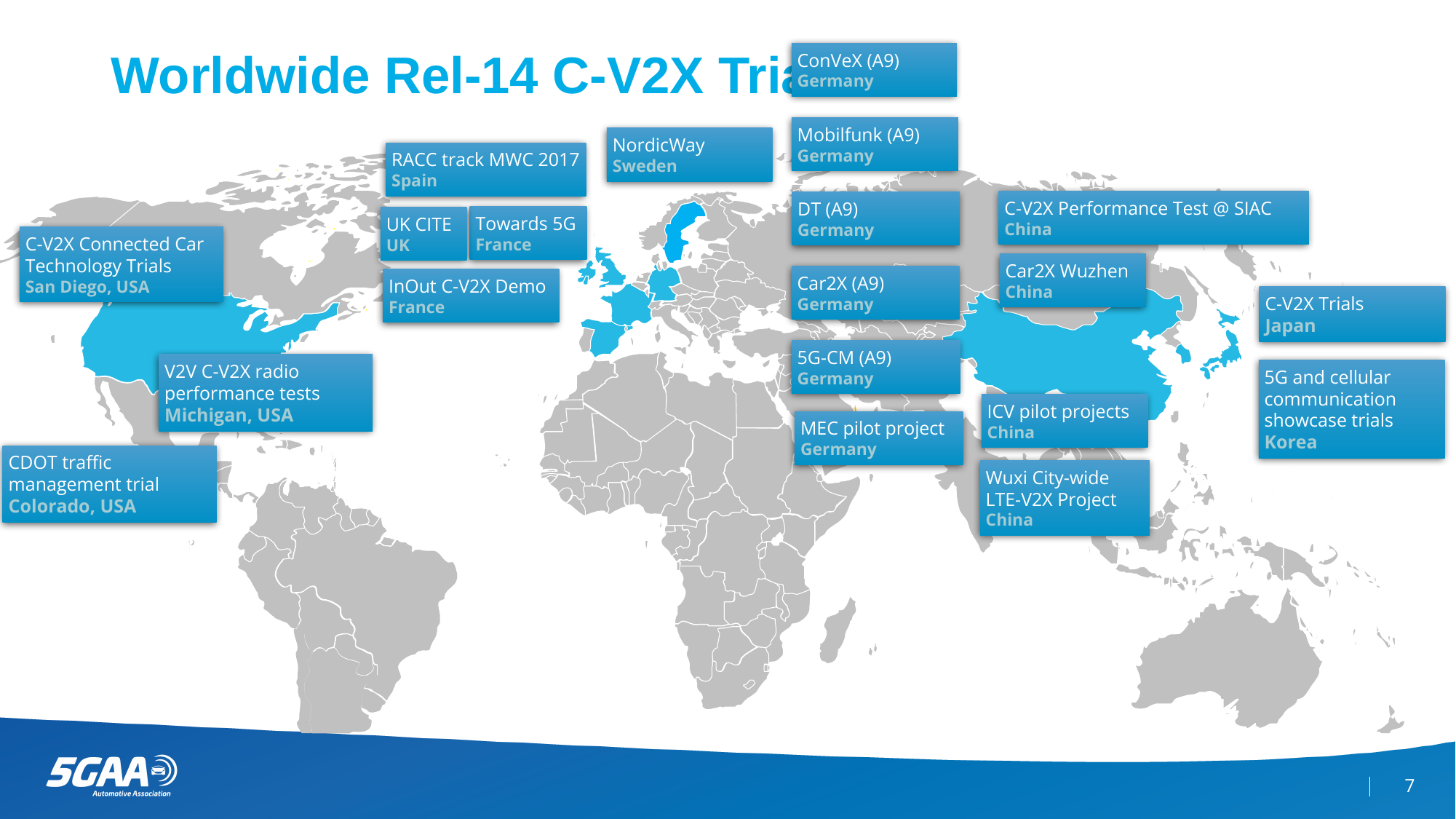

ConVeX (A9)
Germany
# Worldwide Rel-14 C-V2X Trials
Mobilfunk (A9)
Germany
NordicWay
Sweden
RACC track MWC 2017
Spain

C-V2X Performance Test @ SIAC
China

DT (A9)
Germany

Towards 5G
France
UK CITE
UK

C-V2X Connected Car Technology Trials
San Diego, USA

Car2X Wuzhen
China

Car2X (A9)
Germany
InOut C-V2X Demo
France

C-V2X Trials
Japan

5G-CM (A9)
Germany

V2V C-V2X radio
performance tests
Michigan, USA

5G and cellular
communication
showcase trials
Korea

ICV pilot projects
China

MEC pilot project
Germany

CDOT traffic management trial
Colorado, USA

Wuxi City-wide LTE-V2X Project
China